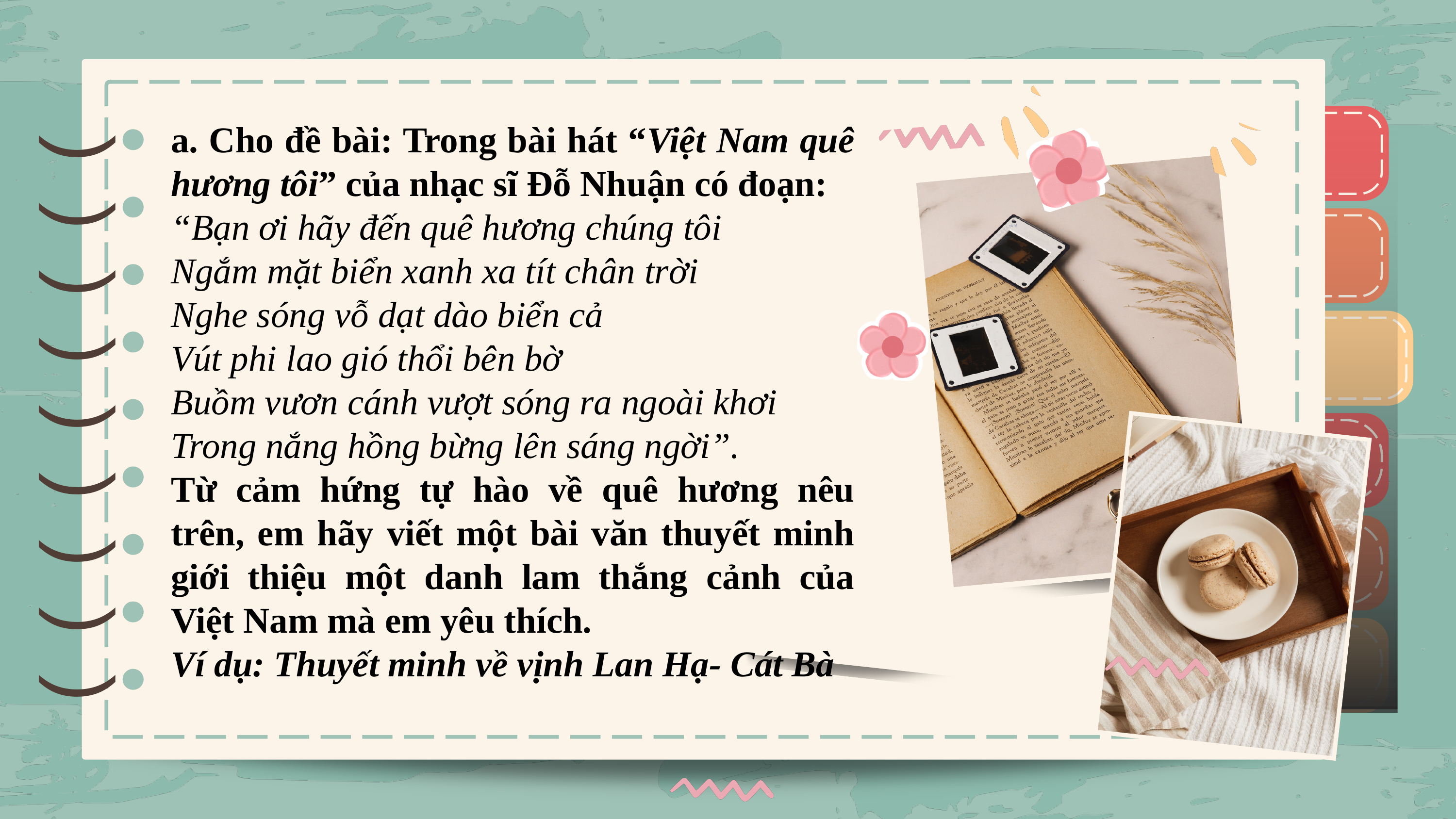

a. Cho đề bài: Trong bài hát “Việt Nam quê hương tôi” của nhạc sĩ Đỗ Nhuận có đoạn:
“Bạn ơi hãy đến quê hương chúng tôi
Ngắm mặt biển xanh xa tít chân trời
Nghe sóng vỗ dạt dào biển cả
Vút phi lao gió thổi bên bờ
Buồm vươn cánh vượt sóng ra ngoài khơi
Trong nắng hồng bừng lên sáng ngời”.
Từ cảm hứng tự hào về quê hương nêu trên, em hãy viết một bài văn thuyết minh giới thiệu một danh lam thắng cảnh của Việt Nam mà em yêu thích.
Ví dụ: Thuyết minh về vịnh Lan Hạ- Cát Bà
)
)
)
)
)
)
)
)
)

)
)
)
)
)
)
)
)
)